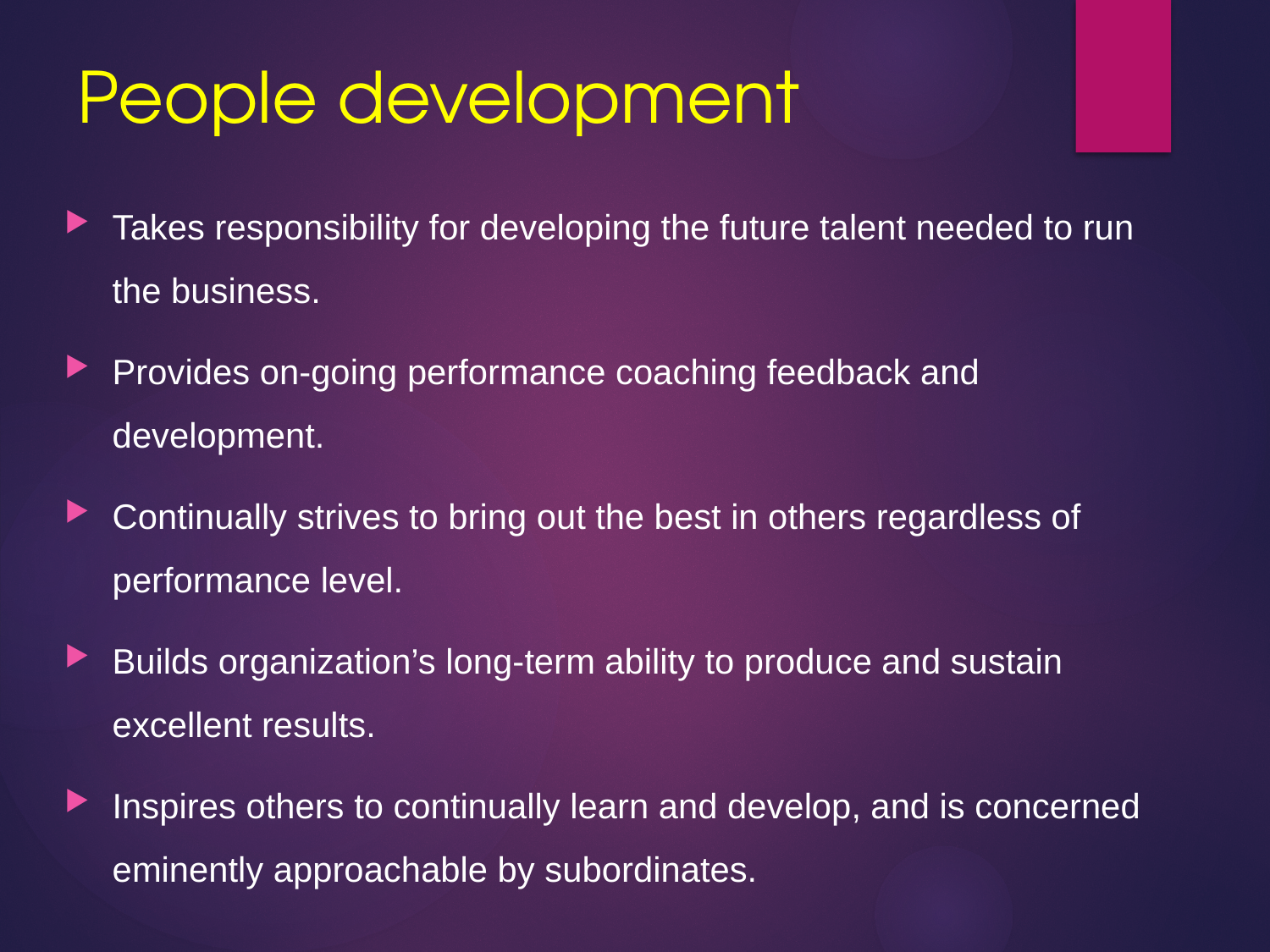

# People development
Takes responsibility for developing the future talent needed to run the business.
Provides on-going performance coaching feedback and development.
Continually strives to bring out the best in others regardless of performance level.
Builds organization’s long-term ability to produce and sustain excellent results.
Inspires others to continually learn and develop, and is concerned eminently approachable by subordinates.